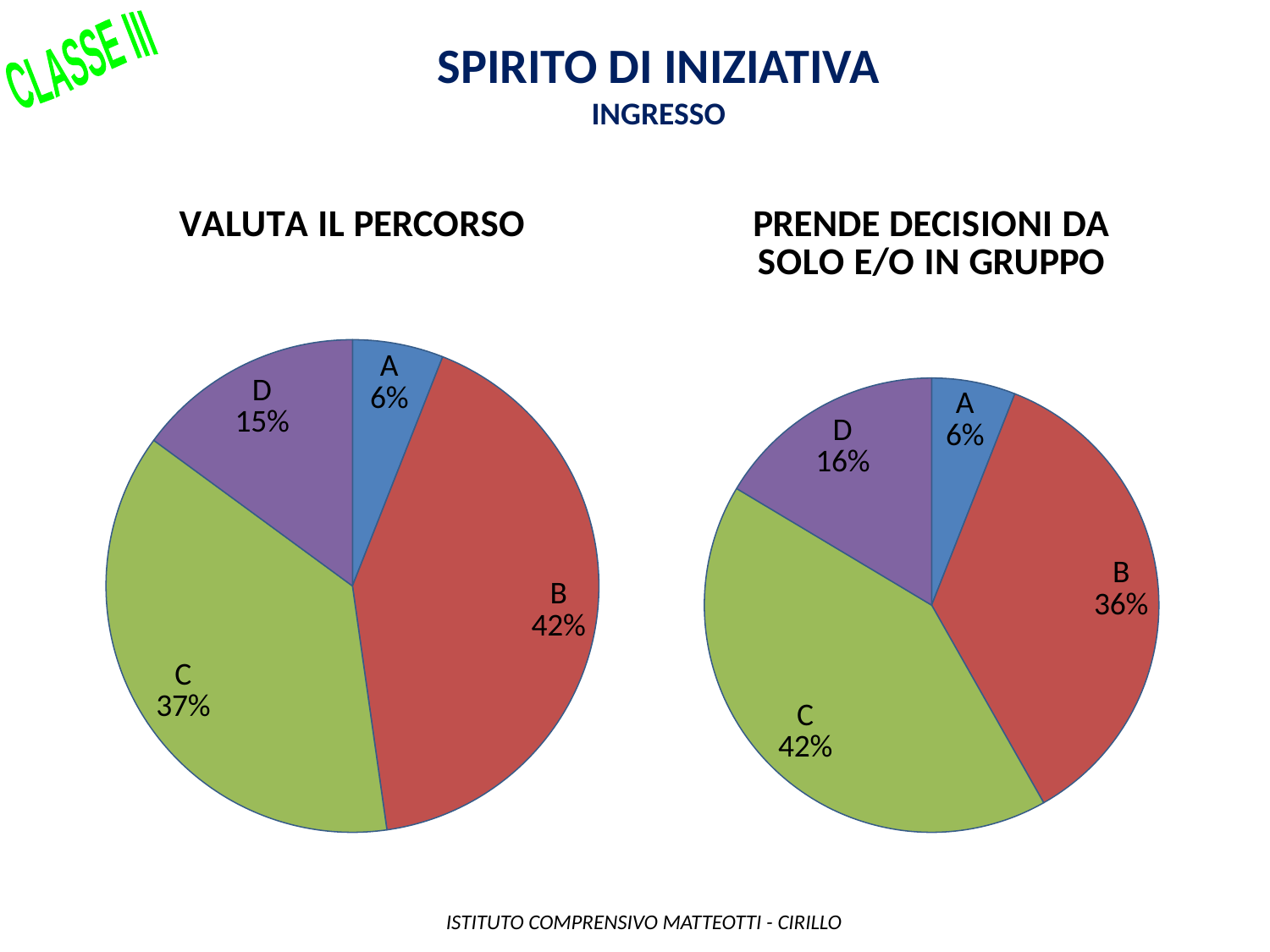

Spirito di iniziativa
INGRESSO
CLASSE III

### Chart: VALUTA IL PERCORSO

| Category |  |
|---|---|
| A | 4.0 |
| B | 28.0 |
| C | 25.0 |
| D | 10.0 |

### Chart: PRENDE DECISIONI DA SOLO E/O IN GRUPPO

| Category |  |
|---|---|
| A | 4.0 |
| B | 24.0 |
| C | 28.0 |
| D | 11.0 |
 ISTITUTO COMPRENSIVO MATTEOTTI - CIRILLO